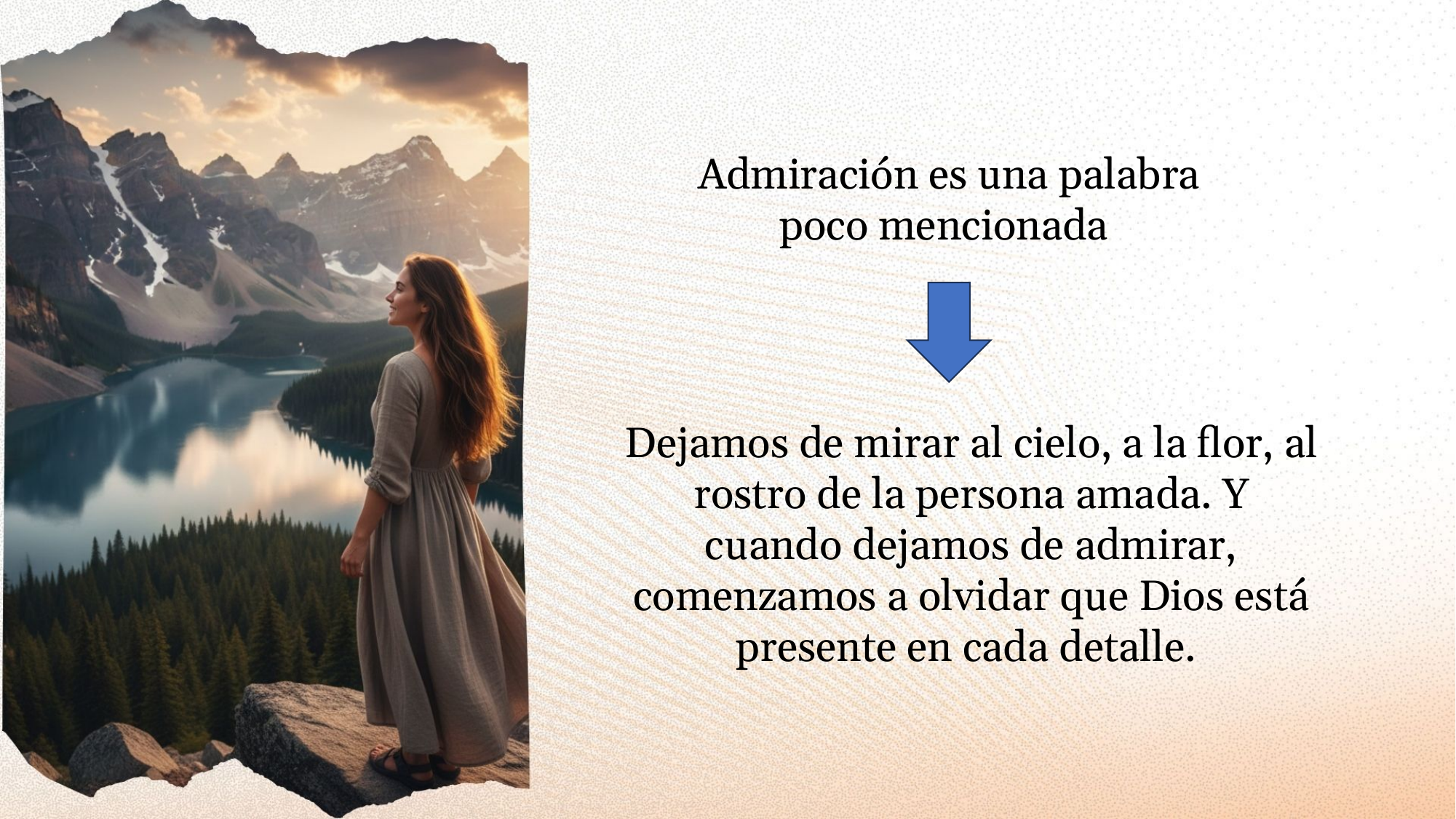

Admiración es una palabra poco mencionada

Dejamos de mirar al cielo, a la flor, al rostro de la persona amada. Y cuando dejamos de admirar, comenzamos a olvidar que Dios está presente en cada detalle.